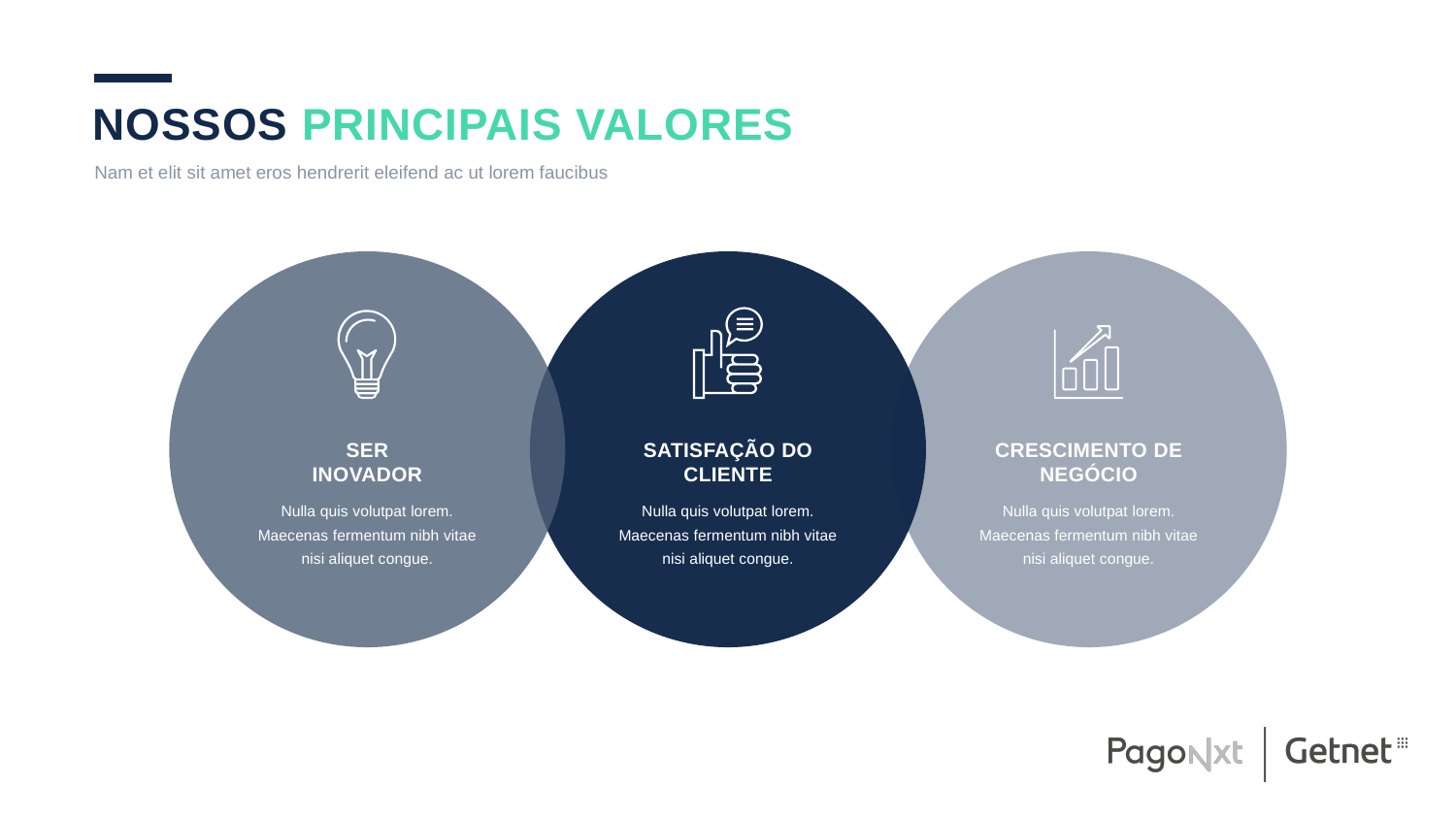

NOSSOS PRINCIPAIS VALORES
Nam et elit sit amet eros hendrerit eleifend ac ut lorem faucibus

SER
INOVADOR
SATISFAÇÃO DO
CLIENTE
CRESCIMENTO DE
NEGÓCIO
Nulla quis volutpat lorem. Maecenas fermentum nibh vitae nisi aliquet congue.
Nulla quis volutpat lorem. Maecenas fermentum nibh vitae nisi aliquet congue.
Nulla quis volutpat lorem. Maecenas fermentum nibh vitae nisi aliquet congue.